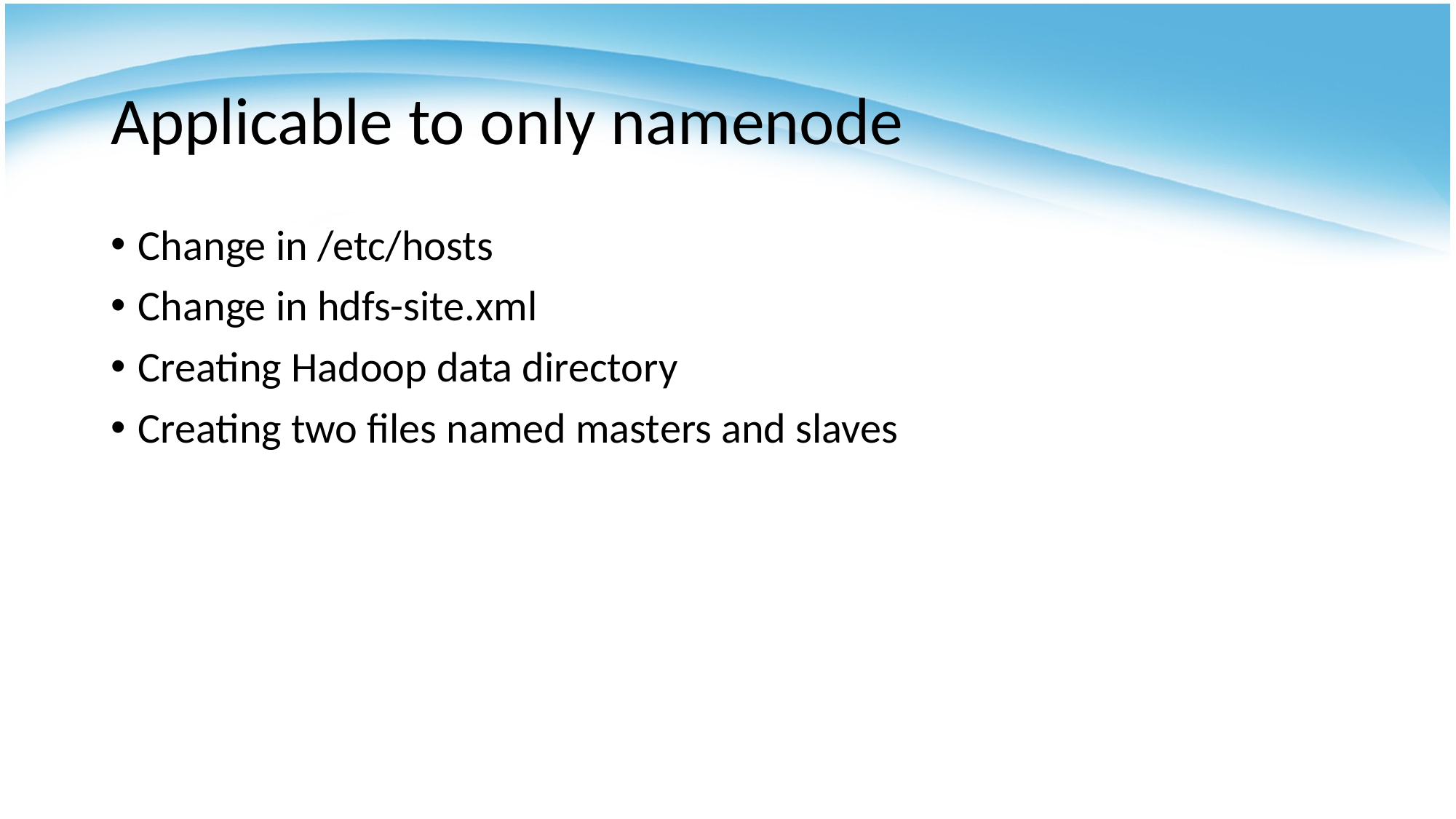

# Applicable to only namenode
Change in /etc/hosts
Change in hdfs-site.xml
Creating Hadoop data directory
Creating two files named masters and slaves